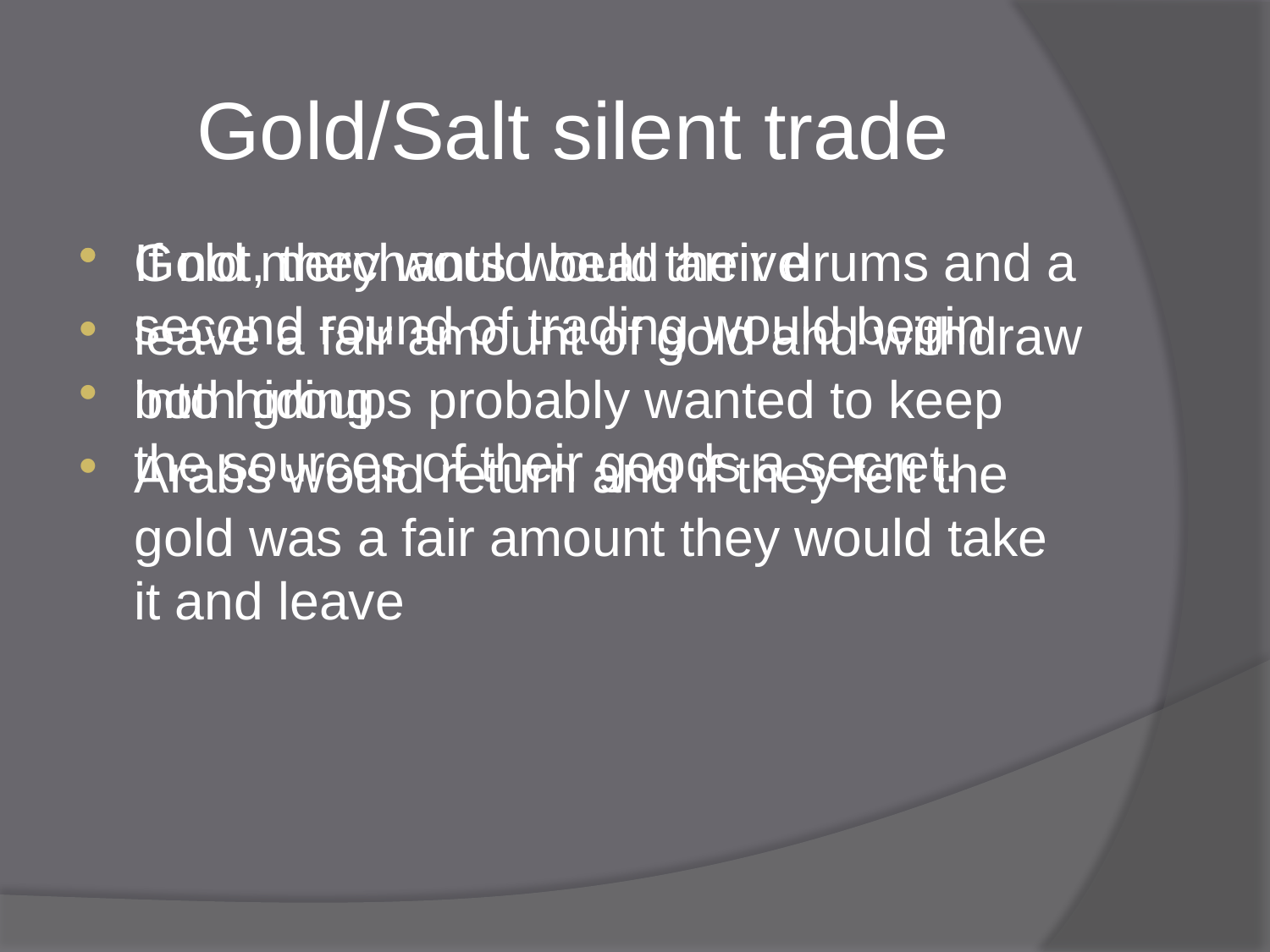

# Gold/Salt silent trade
Gold merchants would arrive
leave a fair amount of gold and withdraw into hiding
Arabs would return and if they felt the gold was a fair amount they would take it and leave
If not, they would beat their drums and a second round of trading would begin
both groups probably wanted to keep the sources of their goods a secret.